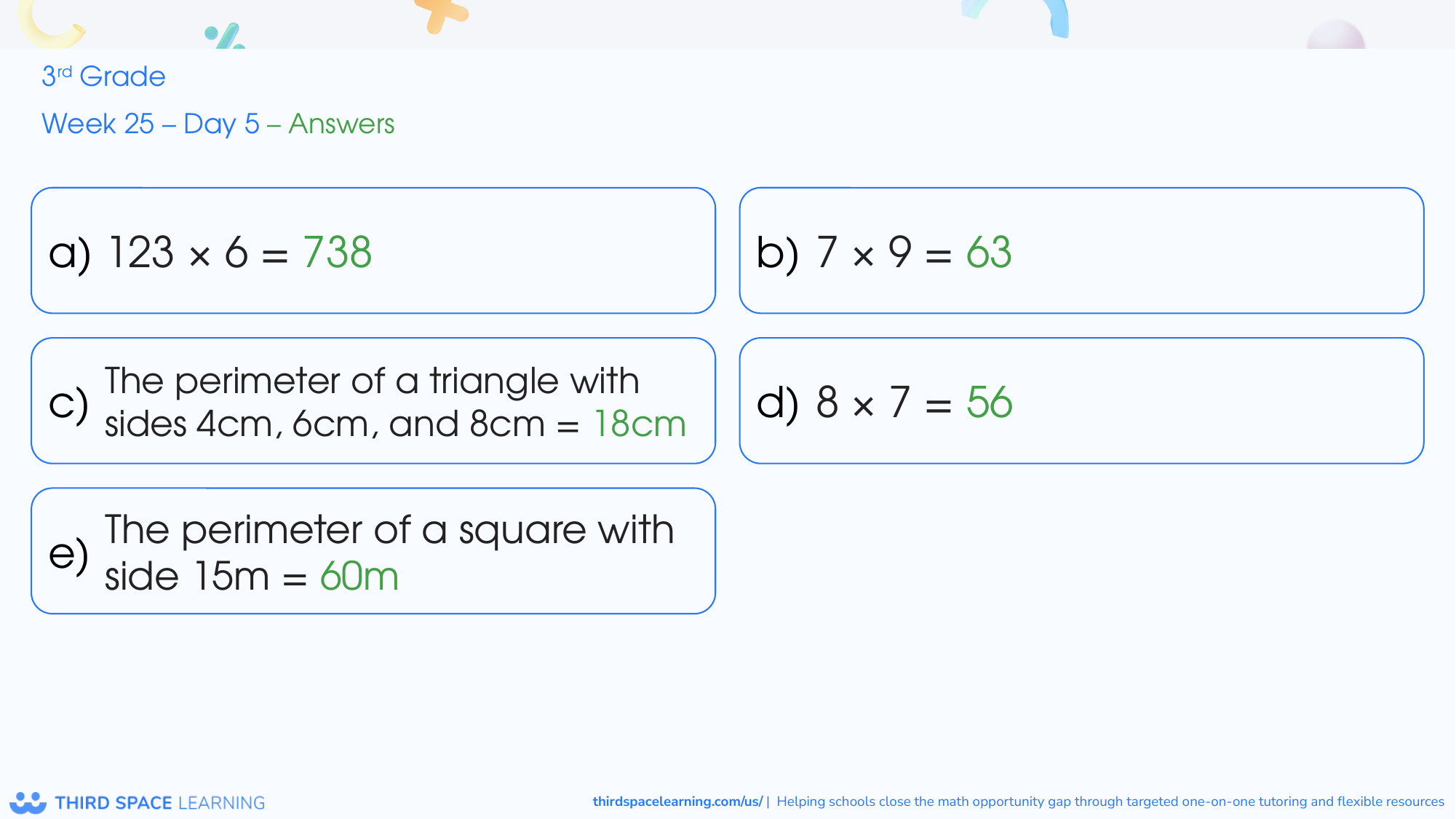

3rd Grade
Week 25 – Day 5 – Answers
123 × 6 = 738
7 × 9 = 63
The perimeter of a triangle with sides 4cm, 6cm, and 8cm = 18cm
8 × 7 = 56
The perimeter of a square with side 15m = 60m